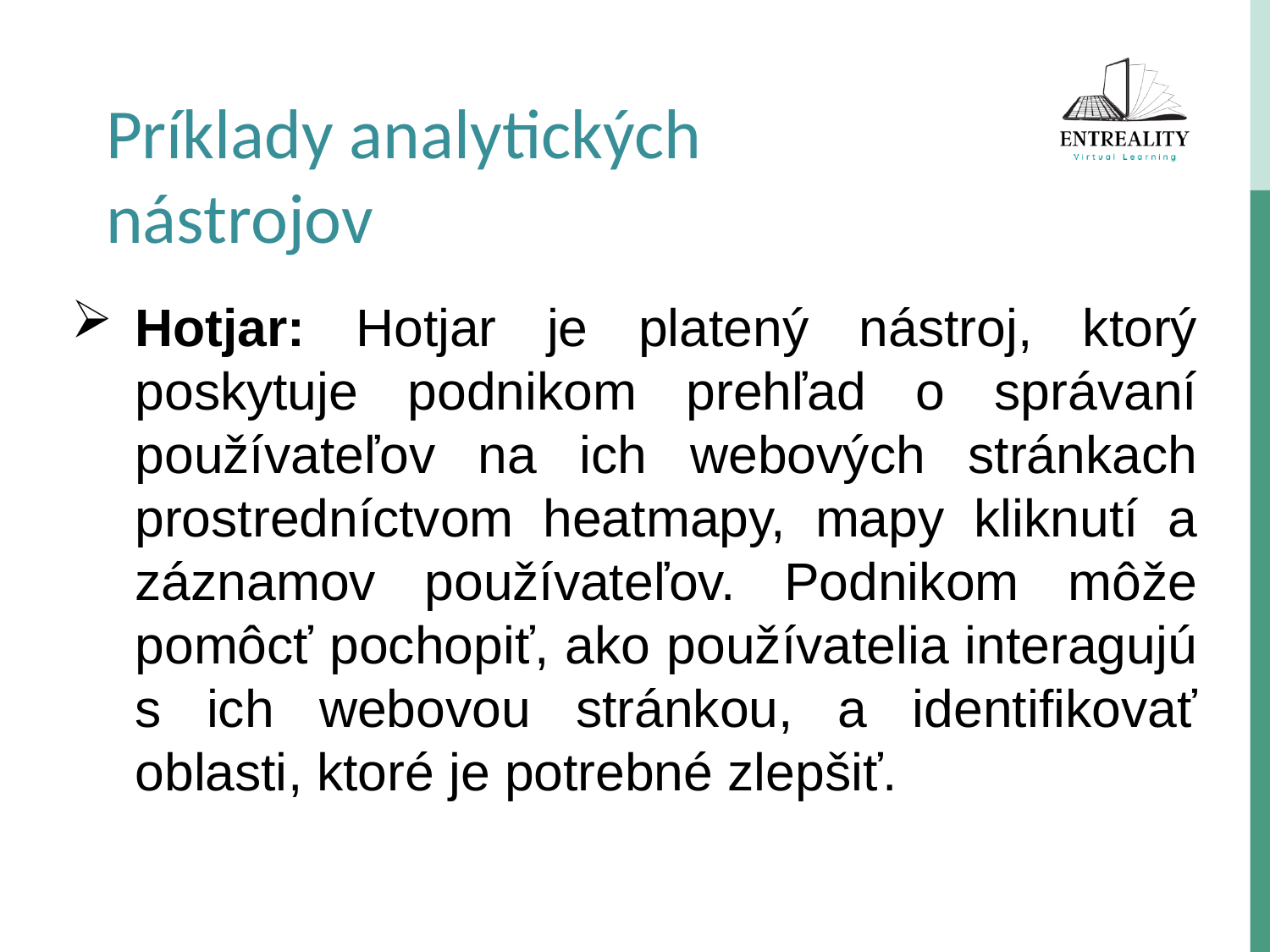

Príklady analytických nástrojov

Hotjar: Hotjar je platený nástroj, ktorý poskytuje podnikom prehľad o správaní používateľov na ich webových stránkach prostredníctvom heatmapy, mapy kliknutí a záznamov používateľov. Podnikom môže pomôcť pochopiť, ako používatelia interagujú s ich webovou stránkou, a identifikovať oblasti, ktoré je potrebné zlepšiť.